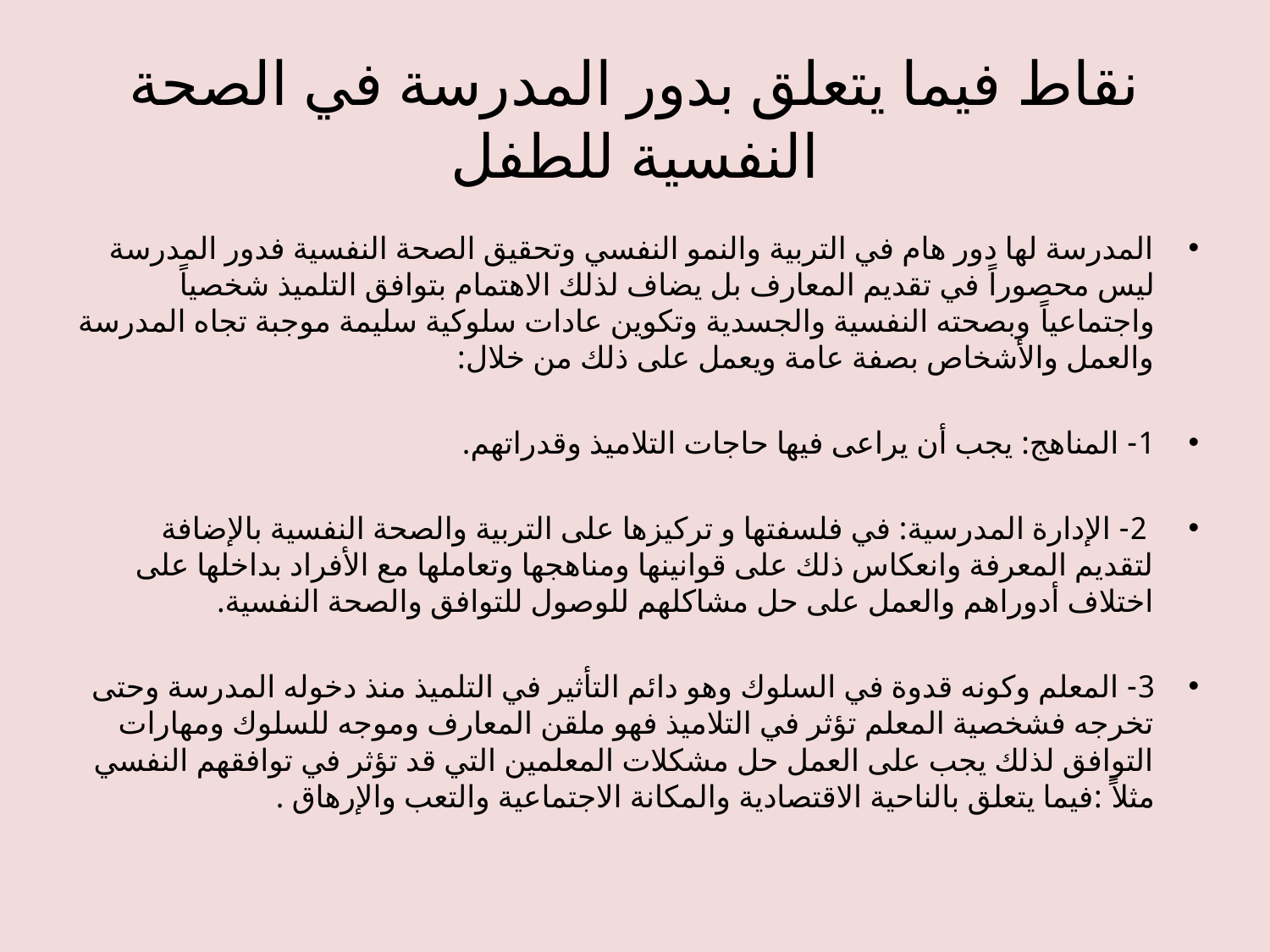

# نقاط فيما يتعلق بدور المدرسة في الصحة النفسية للطفل
المدرسة لها دور هام في التربية والنمو النفسي وتحقيق الصحة النفسية فدور المدرسة ليس محصوراً في تقديم المعارف بل يضاف لذلك الاهتمام بتوافق التلميذ شخصياً واجتماعياً وبصحته النفسية والجسدية وتكوين عادات سلوكية سليمة موجبة تجاه المدرسة والعمل والأشخاص بصفة عامة ويعمل على ذلك من خلال:

1- المناهج: يجب أن يراعى فيها حاجات التلاميذ وقدراتهم.

 2- الإدارة المدرسية: في فلسفتها و تركيزها على التربية والصحة النفسية بالإضافة لتقديم المعرفة وانعكاس ذلك على قوانينها ومناهجها وتعاملها مع الأفراد بداخلها على اختلاف أدوراهم والعمل على حل مشاكلهم للوصول للتوافق والصحة النفسية.

3- المعلم وكونه قدوة في السلوك وهو دائم التأثير في التلميذ منذ دخوله المدرسة وحتى تخرجه فشخصية المعلم تؤثر في التلاميذ فهو ملقن المعارف وموجه للسلوك ومهارات التوافق لذلك يجب على العمل حل مشكلات المعلمين التي قد تؤثر في توافقهم النفسي مثلاً :فيما يتعلق بالناحية الاقتصادية والمكانة الاجتماعية والتعب والإرهاق .